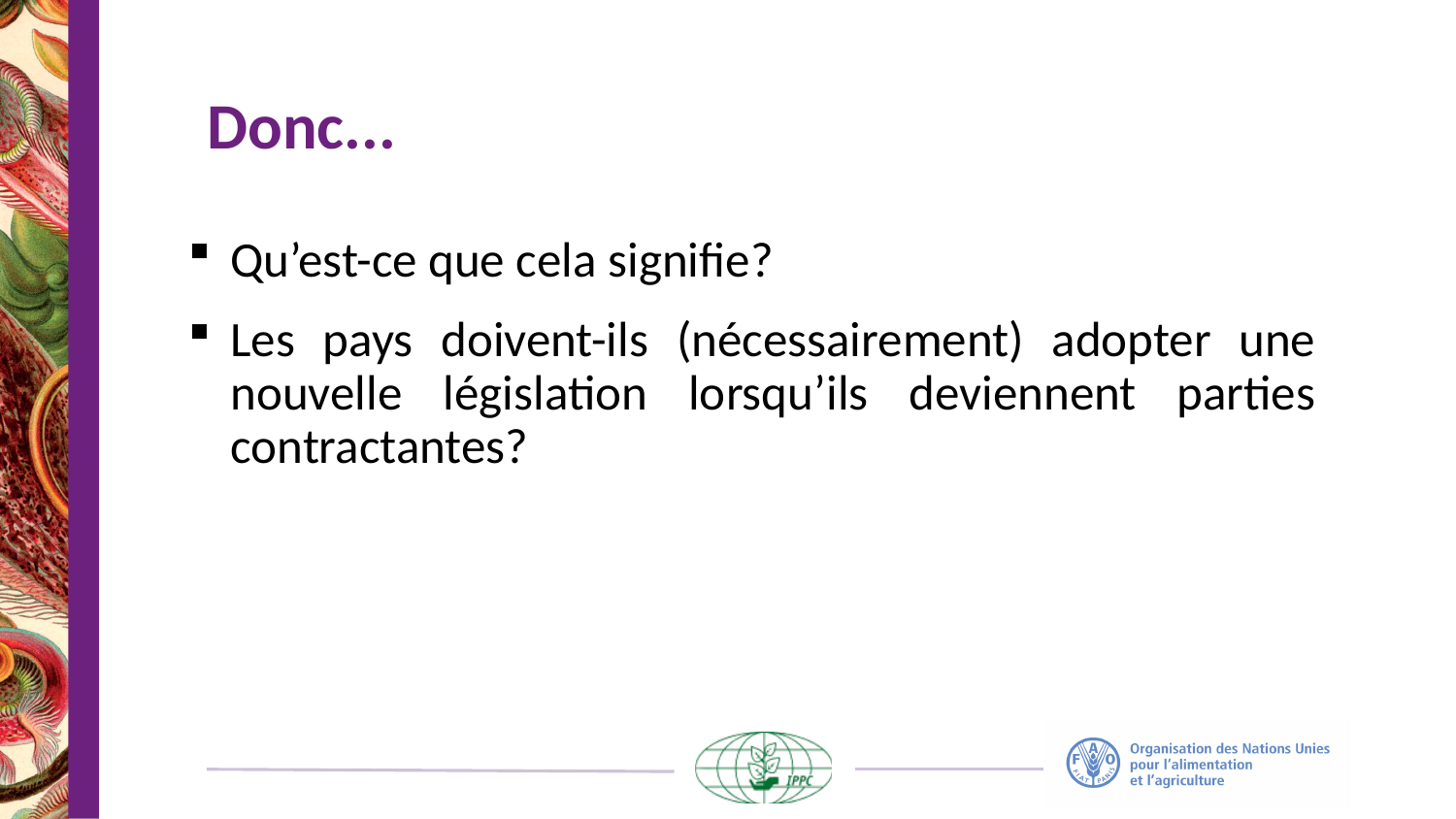

# Donc...
Qu’est-ce que cela signifie?
Les pays doivent-ils (nécessairement) adopter une nouvelle législation lorsqu’ils deviennent parties contractantes?